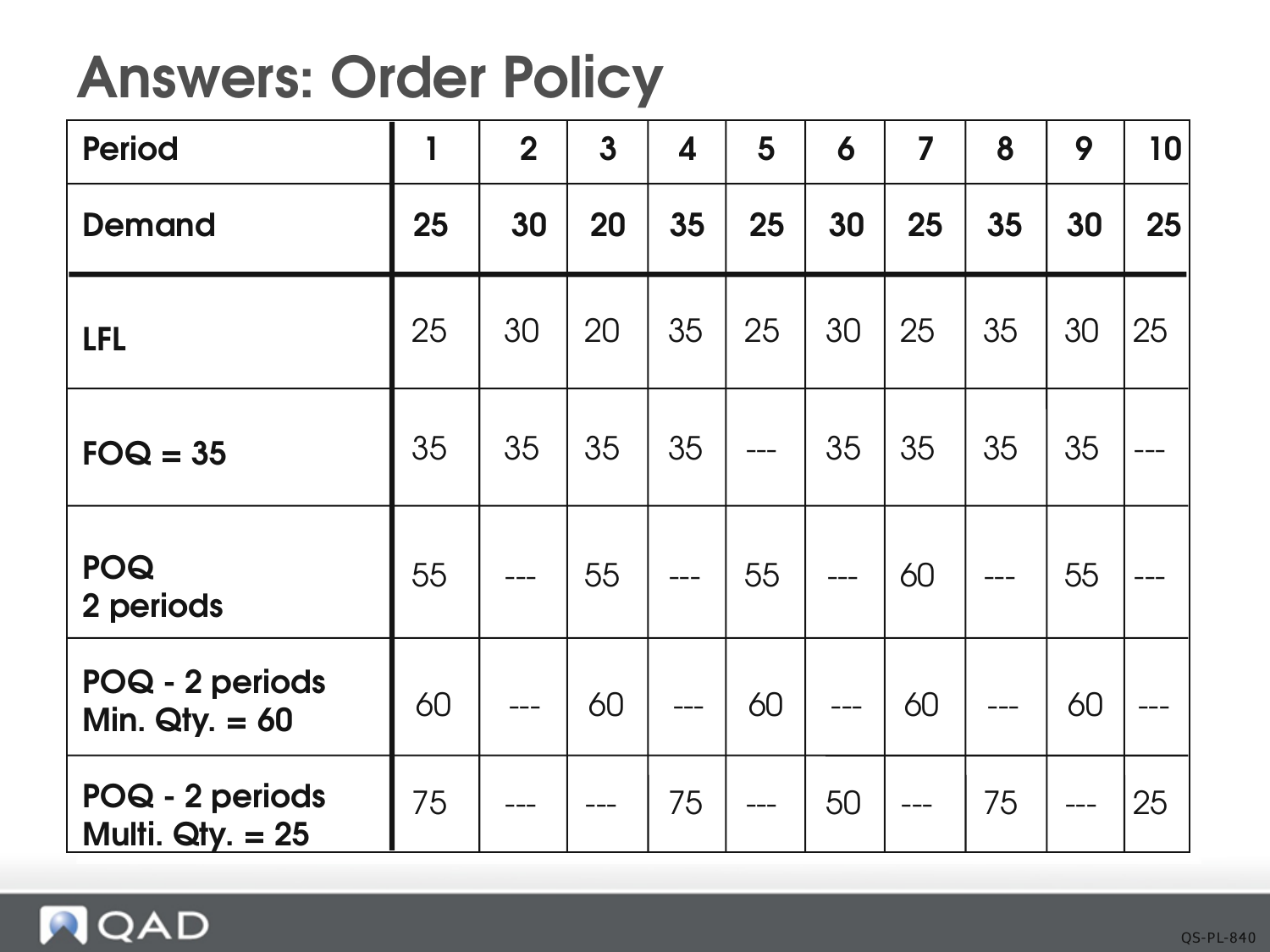

# Answers: Order Policy

	Period	1	2	3	4	5	6	7	8	9	10

	Demand	25	30	20	35	25	30	25	35	30	25

	LFL

	FOQ = 35

	POQ
	2 periods

	POQ - 2 periods
	Min. Qty. = 60

	POQ - 2 periods
	Multi. Qty. = 25

25
30
20
35
25
30
25
35
30
25

35
35
35
35
---
35
35
35
35
---

55
---
55
---
55
---
60
---
55
---

60
---
60
---
60
---
60
---
60
---

75
---
---
75
---
50
---
75
---
25
QS-PL-840